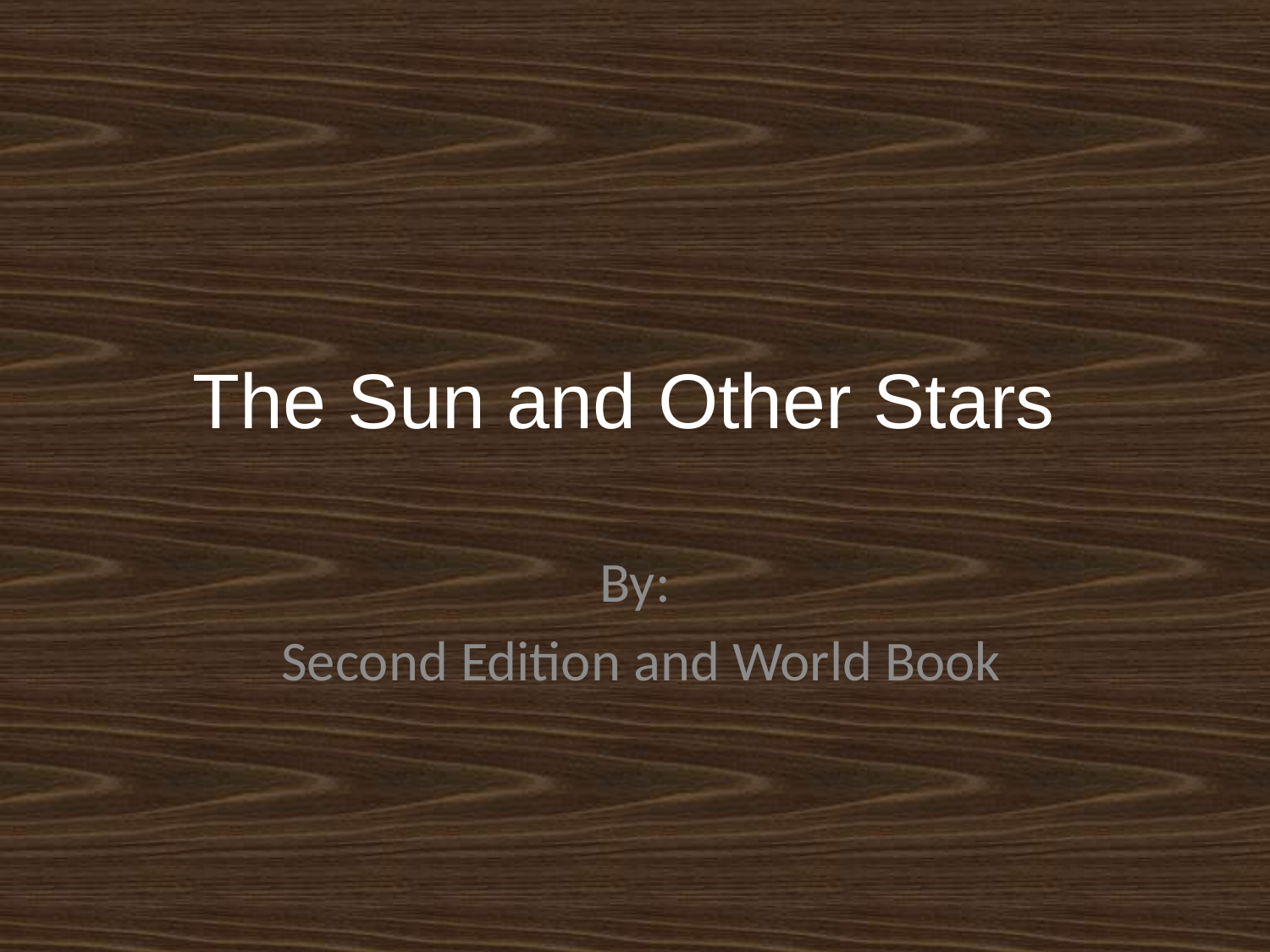

# The Sun and Other Stars
By:
 Second Edition and World Book